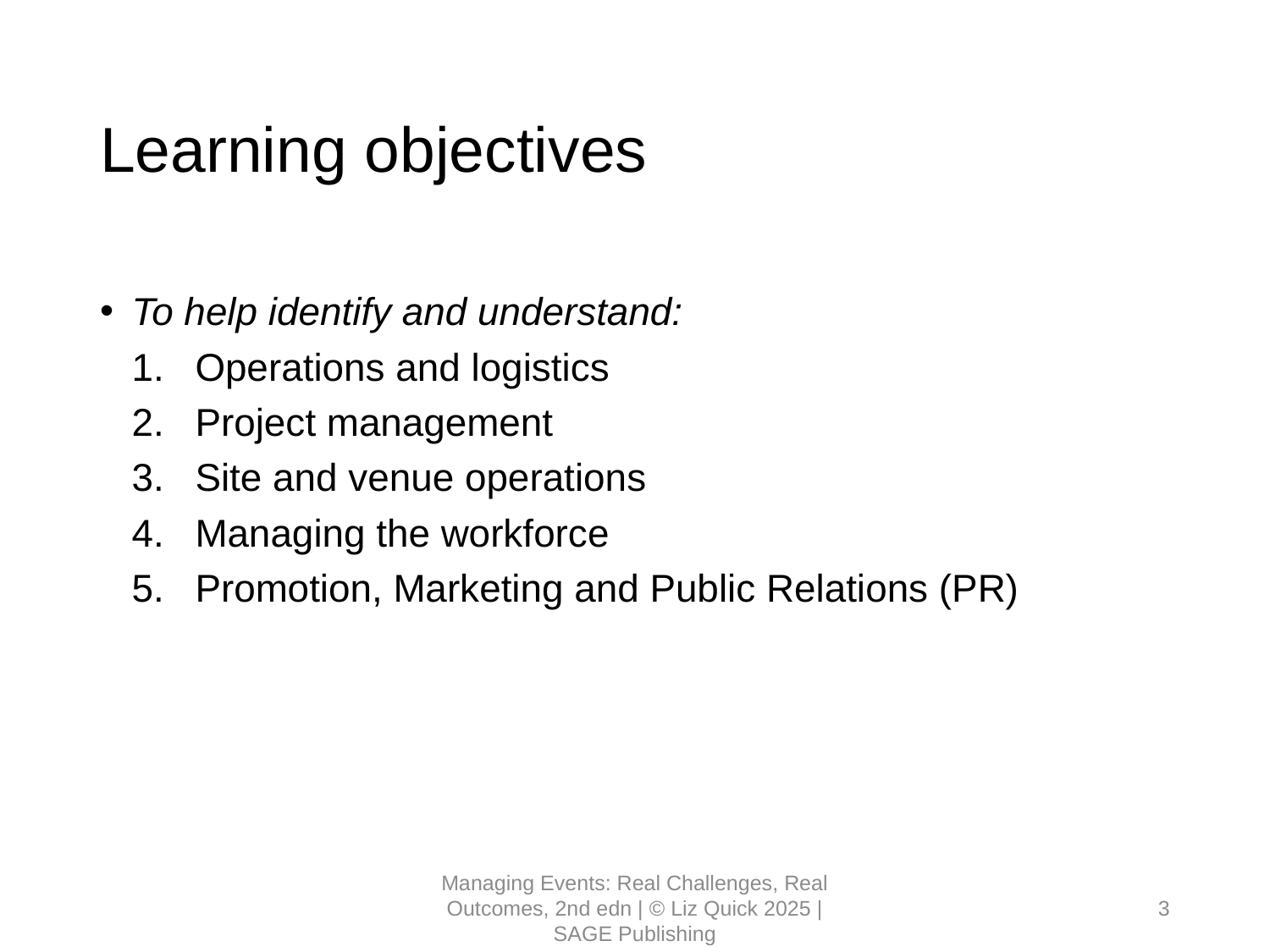

# Learning objectives
To help identify and understand:
Operations and logistics
Project management
Site and venue operations
Managing the workforce
Promotion, Marketing and Public Relations (PR)
Managing Events: Real Challenges, Real Outcomes, 2nd edn | © Liz Quick 2025 | SAGE Publishing
3